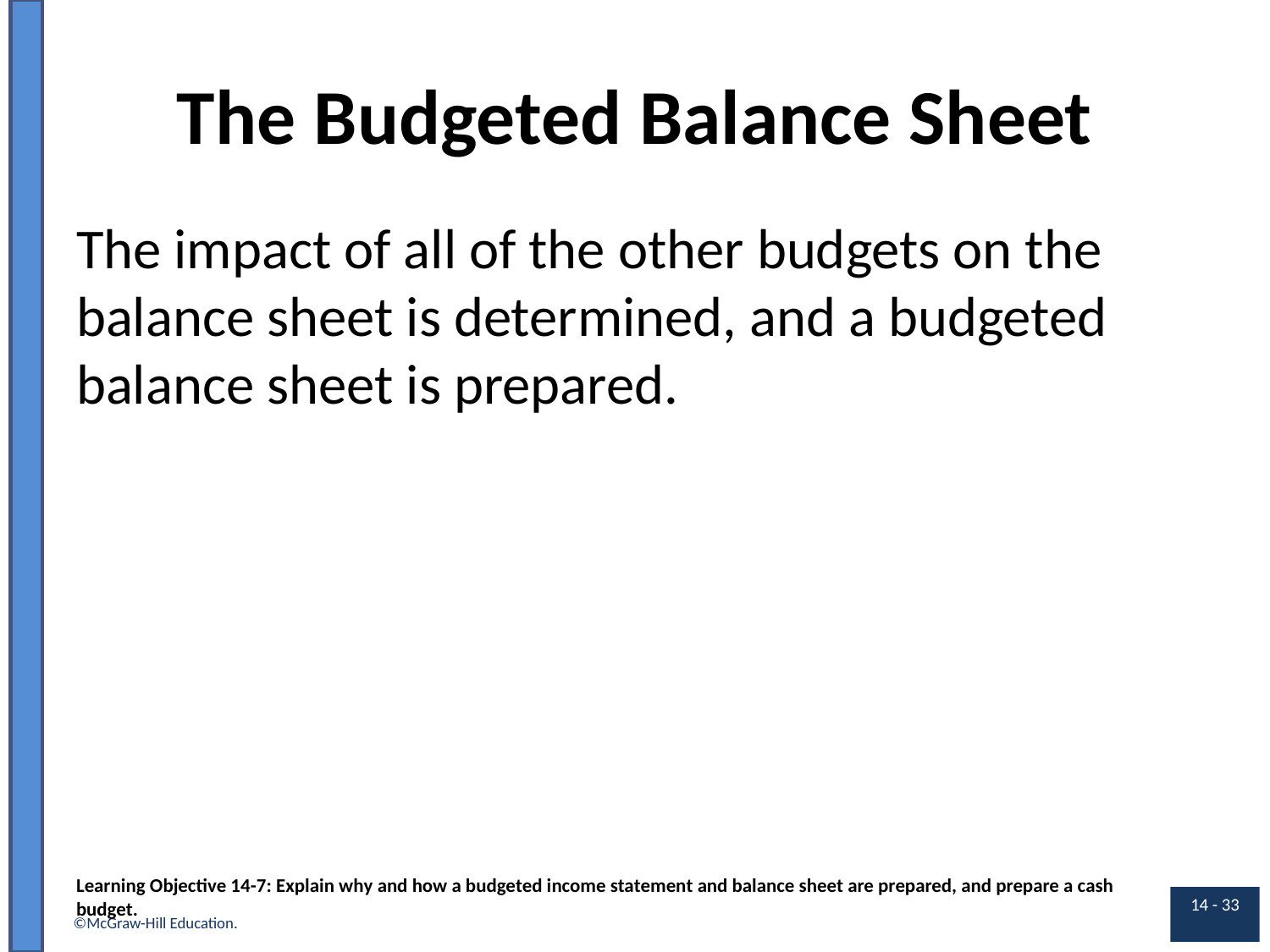

# The Budgeted Balance Sheet
The impact of all of the other budgets on the balance sheet is determined, and a budgeted balance sheet is prepared.
Learning Objective 14-7: Explain why and how a budgeted income statement and balance sheet are prepared, and prepare a cash budget.